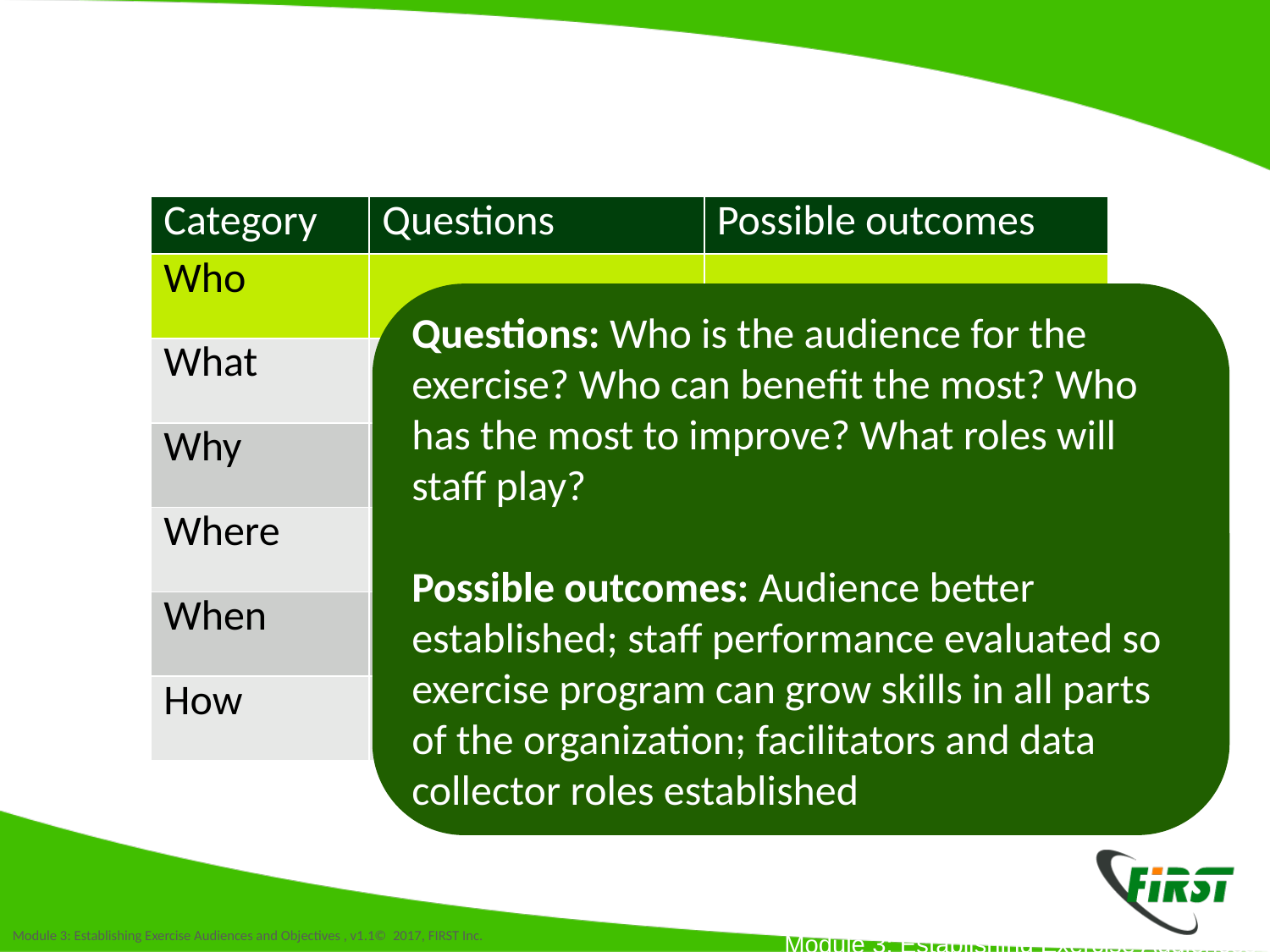

# Needs Assessment
| Category | Questions | Possible outcomes |
| --- | --- | --- |
| Who |  |  |
| What |  |  |
| Why |  |  |
| Where |  |  |
| When |  |  |
| How |  |  |
Questions: Who is the audience for the exercise? Who can benefit the most? Who has the most to improve? What roles will staff play?

Possible outcomes: Audience better established; staff performance evaluated so exercise program can grow skills in all parts of the organization; facilitators and data collector roles established
Module 3: Establishing Exercise Audiences and Objectives © 2017 FIRST